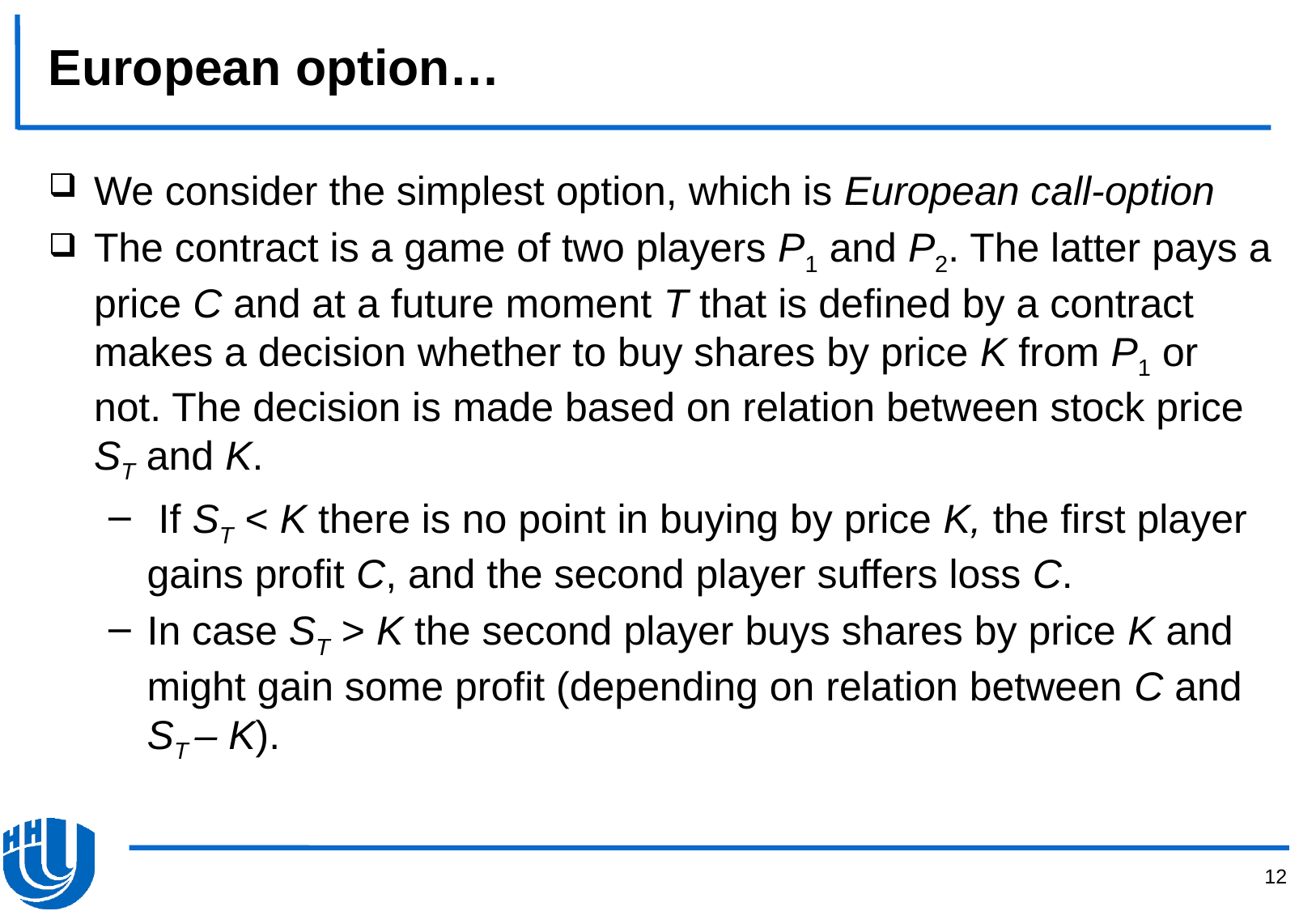

# European option…
We consider the simplest option, which is European call-option
The contract is a game of two players P1 and P2. The latter pays a price C and at a future moment T that is defined by a contract makes a decision whether to buy shares by price K from P1 or not. The decision is made based on relation between stock price ST and K.
 If ST < K there is no point in buying by price K, the first player gains profit C, and the second player suffers loss C.
In case ST > K the second player buys shares by price K and might gain some profit (depending on relation between C and ST – K).